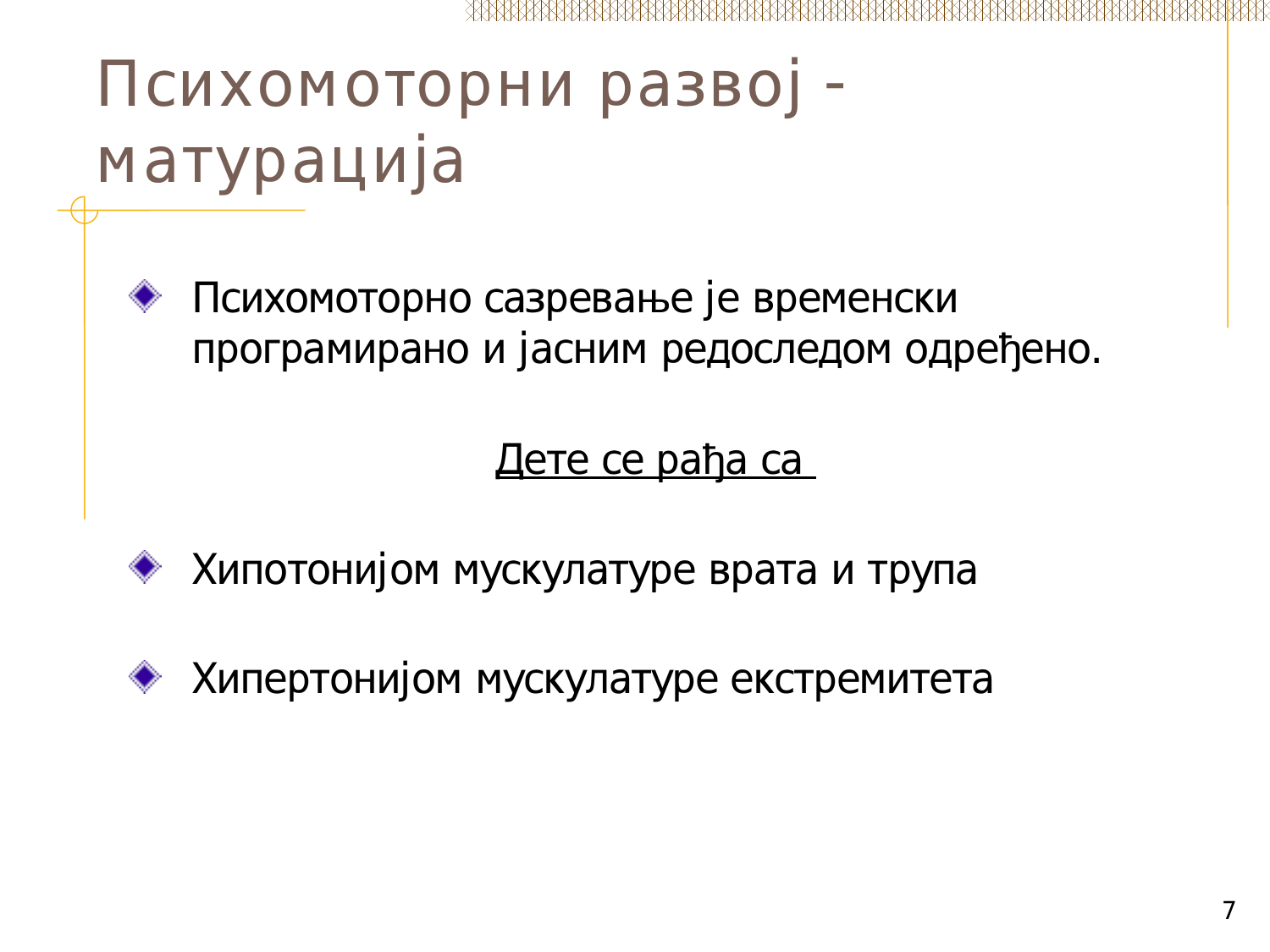

# Психомоторни развој - матурација
Психомоторно сазревање је временски програмирано и јасним редоследом одређено.
Дете се рађа са
Хипотонијом мускулатуре врата и трупа
Хипертонијом мускулатуре екстремитета
7